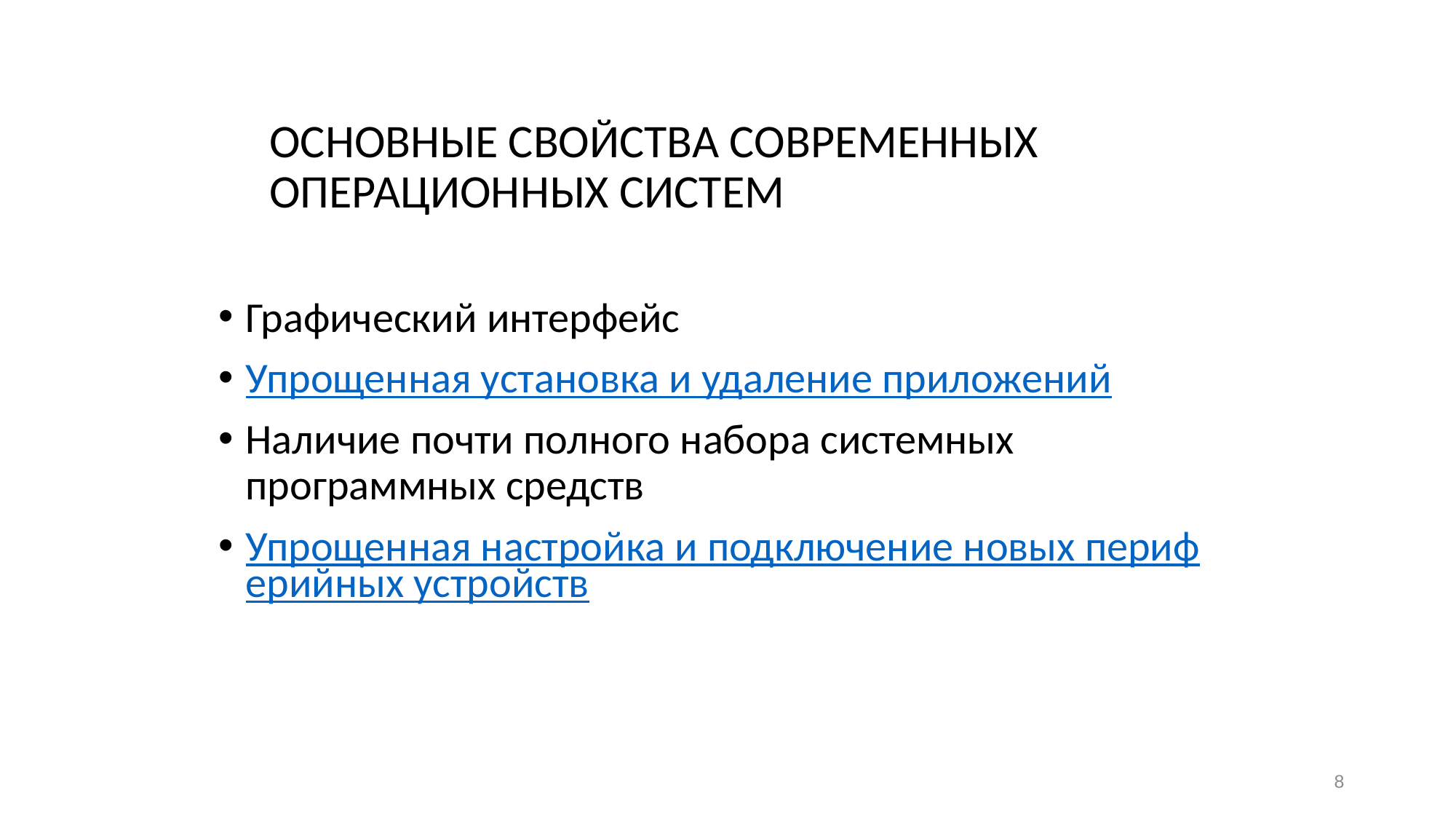

# ОСНОВНЫЕ СВОЙСТВА СОВРЕМЕННЫХ ОПЕРАЦИОННЫХ СИСТЕМ
Графический интерфейс
Упрощенная установка и удаление приложений
Наличие почти полного набора системных программных средств
Упрощенная настройка и подключение новых периферийных устройств
8